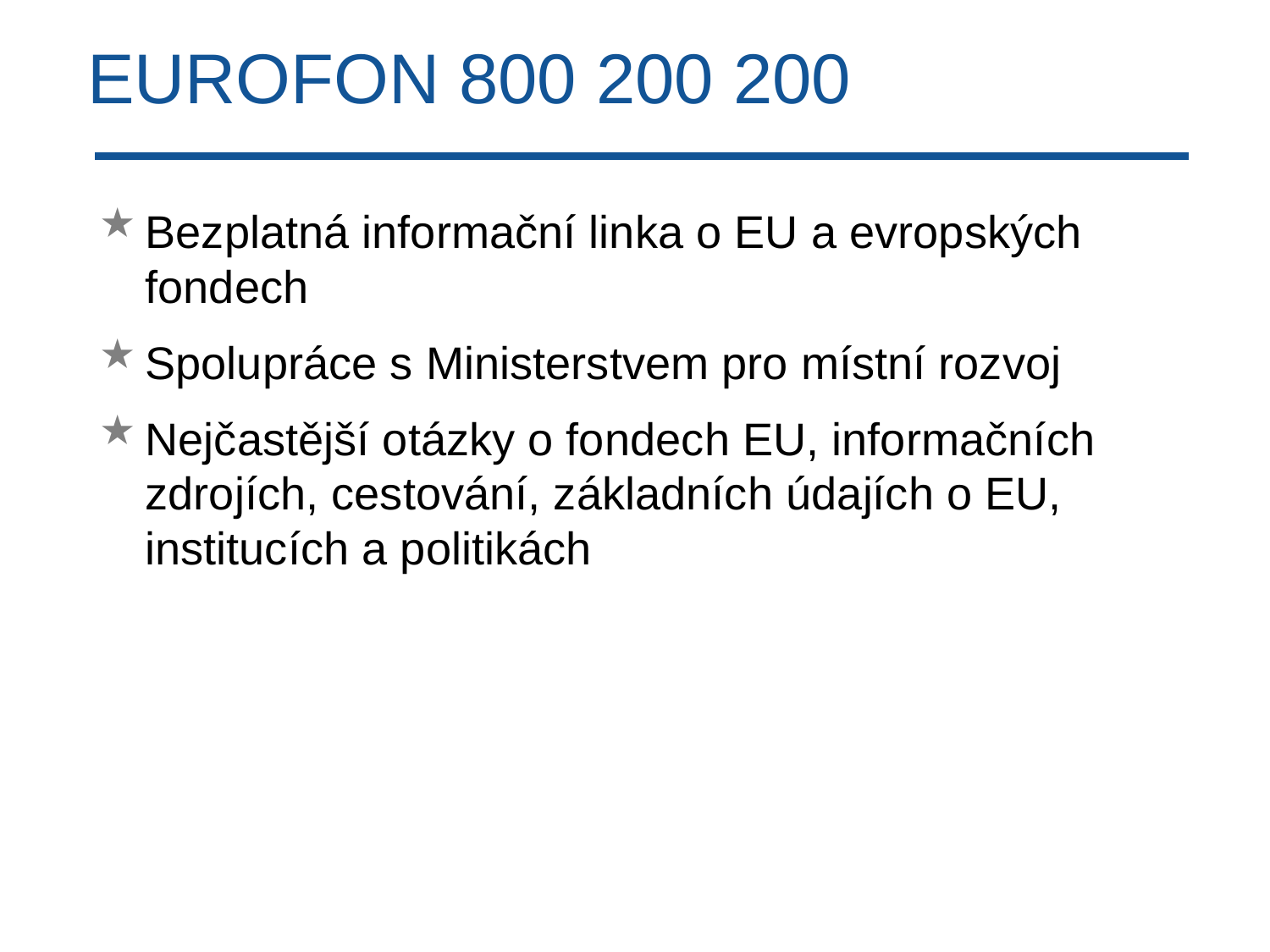

# Eurofon 800 200 200

Bezplatná informační linka o EU a evropských fondech
Spolupráce s Ministerstvem pro místní rozvoj
Nejčastější otázky o fondech EU, informačních zdrojích, cestování, základních údajích o EU, institucích a politikách